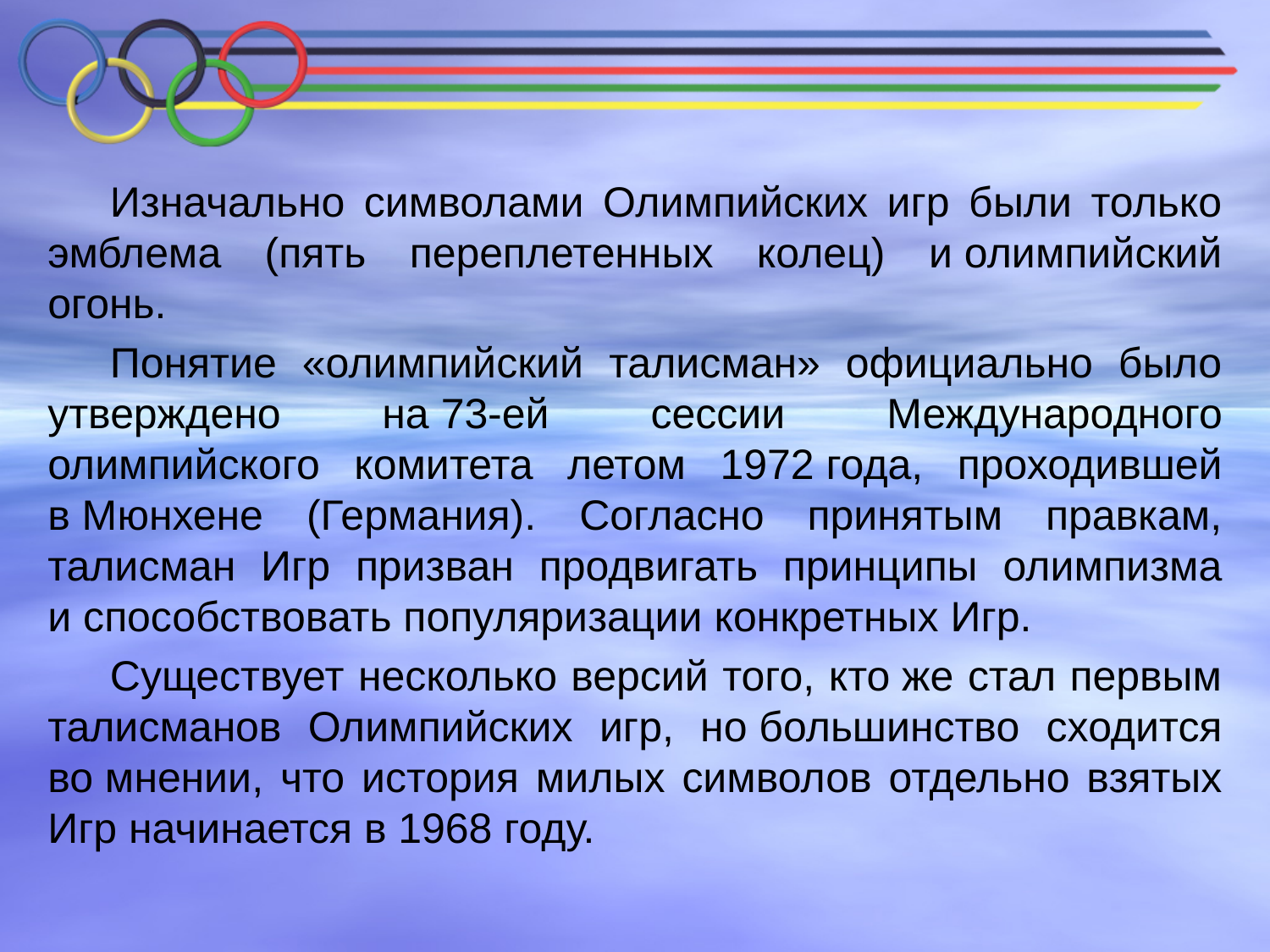

Изначально символами Олимпийских игр были только эмблема (пять переплетенных колец) и олимпийский огонь.
Понятие «олимпийский талисман» официально было утверждено на 73-ей сессии Международного олимпийского комитета летом 1972 года, проходившей в Мюнхене (Германия). Согласно принятым правкам, талисман Игр призван продвигать принципы олимпизма и способствовать популяризации конкретных Игр.
Существует несколько версий того, кто же стал первым талисманов Олимпийских игр, но большинство сходится во мнении, что история милых символов отдельно взятых Игр начинается в 1968 году.